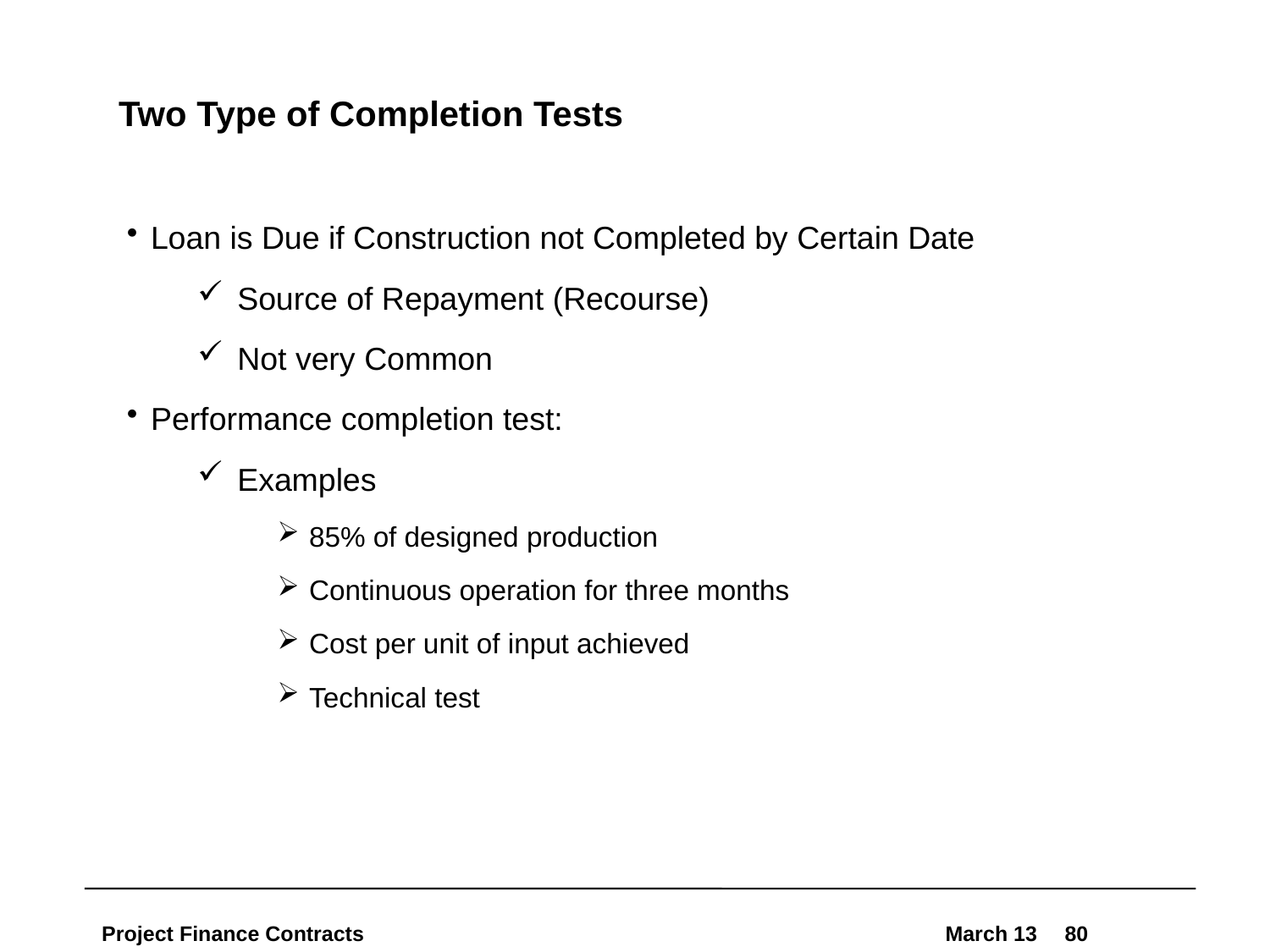

# Two Type of Completion Tests
Loan is Due if Construction not Completed by Certain Date
Source of Repayment (Recourse)
Not very Common
Performance completion test:
Examples
85% of designed production
Continuous operation for three months
Cost per unit of input achieved
Technical test